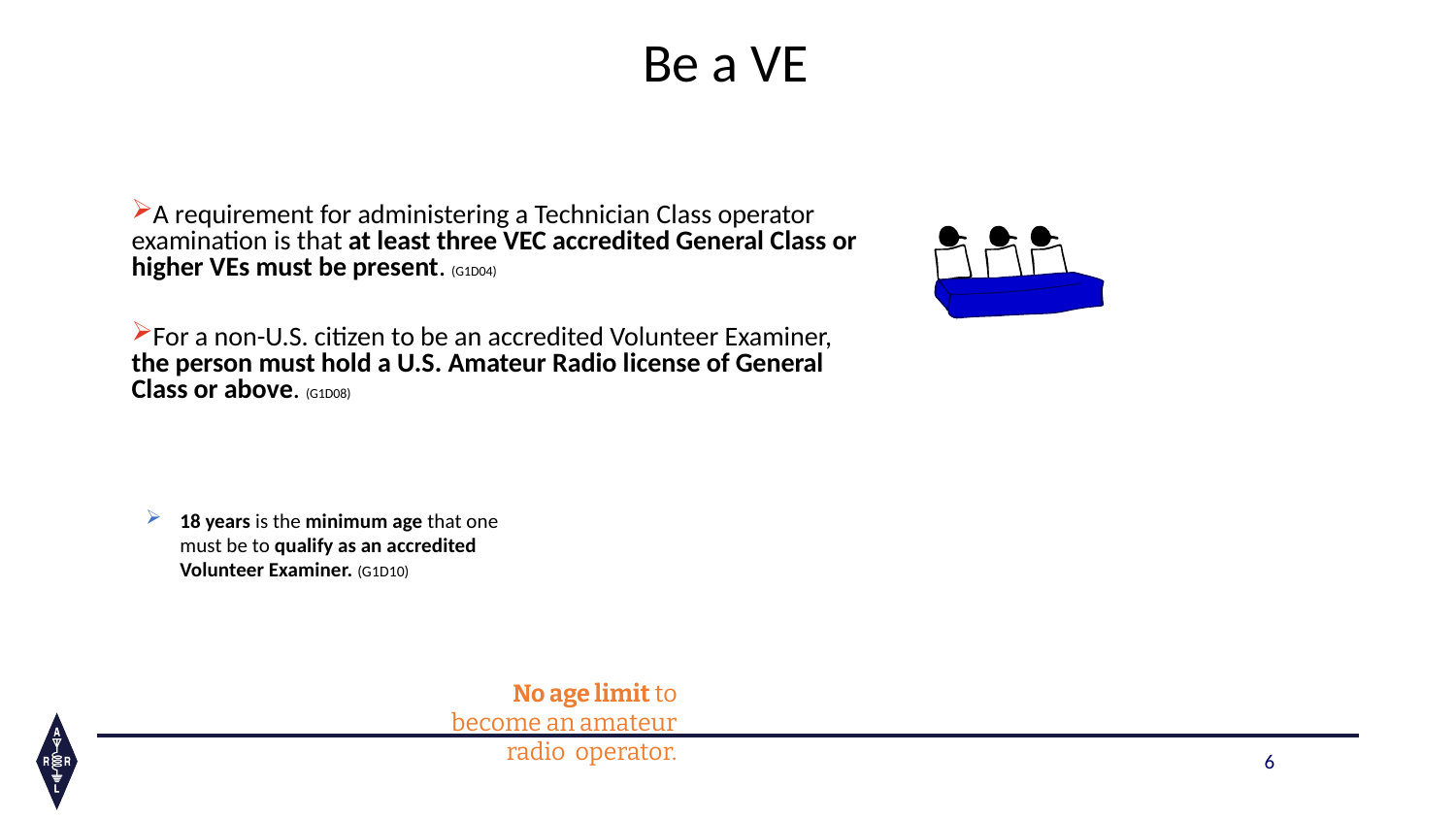

# Be a VE
A requirement for administering a Technician Class operator examination is that at least three VEC accredited General Class or higher VEs must be present. (G1D04)

For a non-U.S. citizen to be an accredited Volunteer Examiner, the person must hold a U.S. Amateur Radio license of General Class or above. (G1D08)

18 years is the minimum age that one must be to qualify as an accredited Volunteer Examiner. (G1D10)
No age limit to become an amateur radio  operator.
6